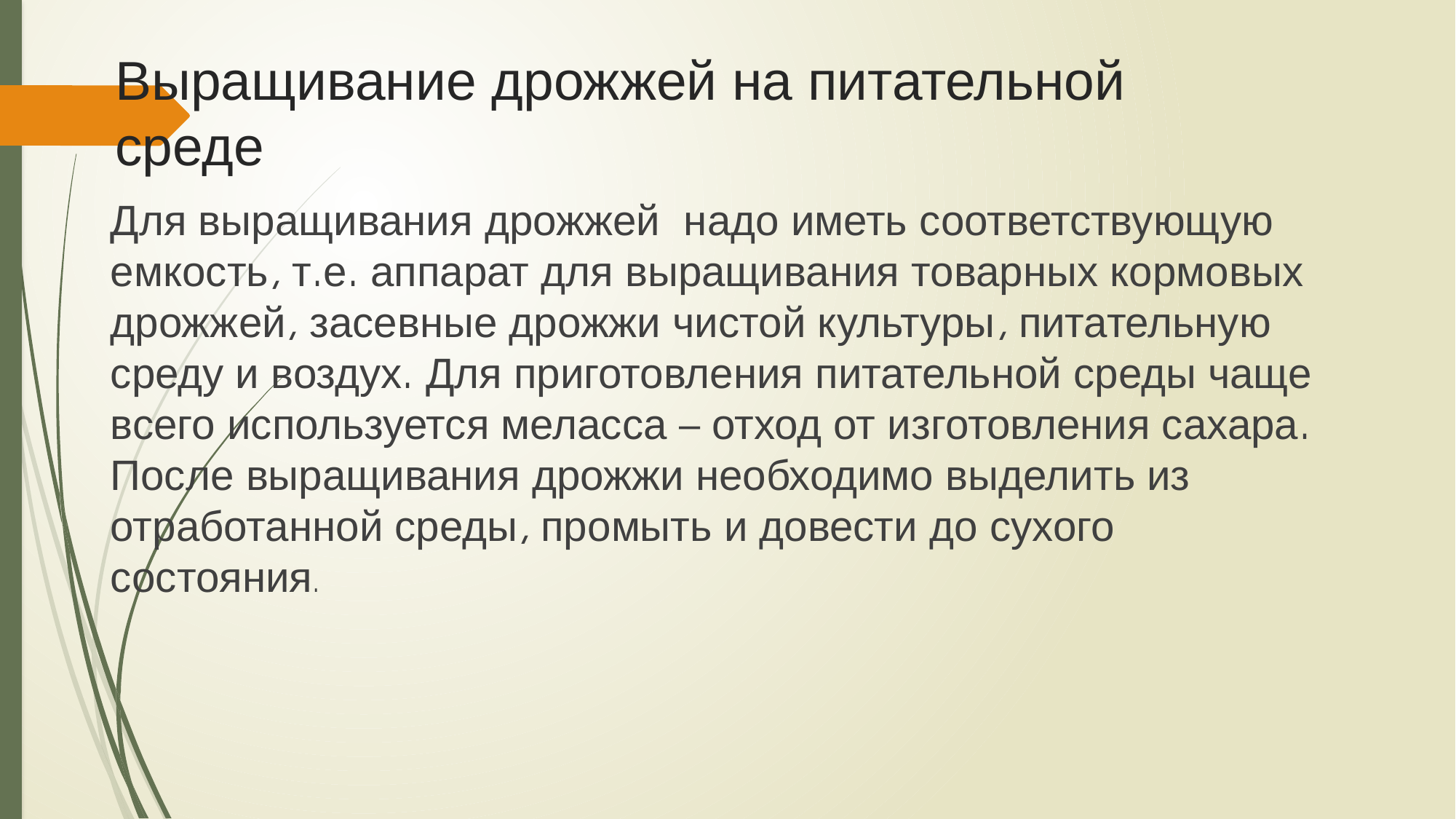

# Выращивание дрожжей на питательной среде
Для выращивания дрожжей  надо иметь соответствующую емкость, т.е. аппарат для выращивания товарных кормовых дрожжей, засевные дрожжи чистой культуры, питательную среду и воздух. Для приготовления питательной среды чаще всего используется меласса – отход от изготовления сахара. После выращивания дрожжи необходимо выделить из отработанной среды, промыть и довести до сухого состояния.